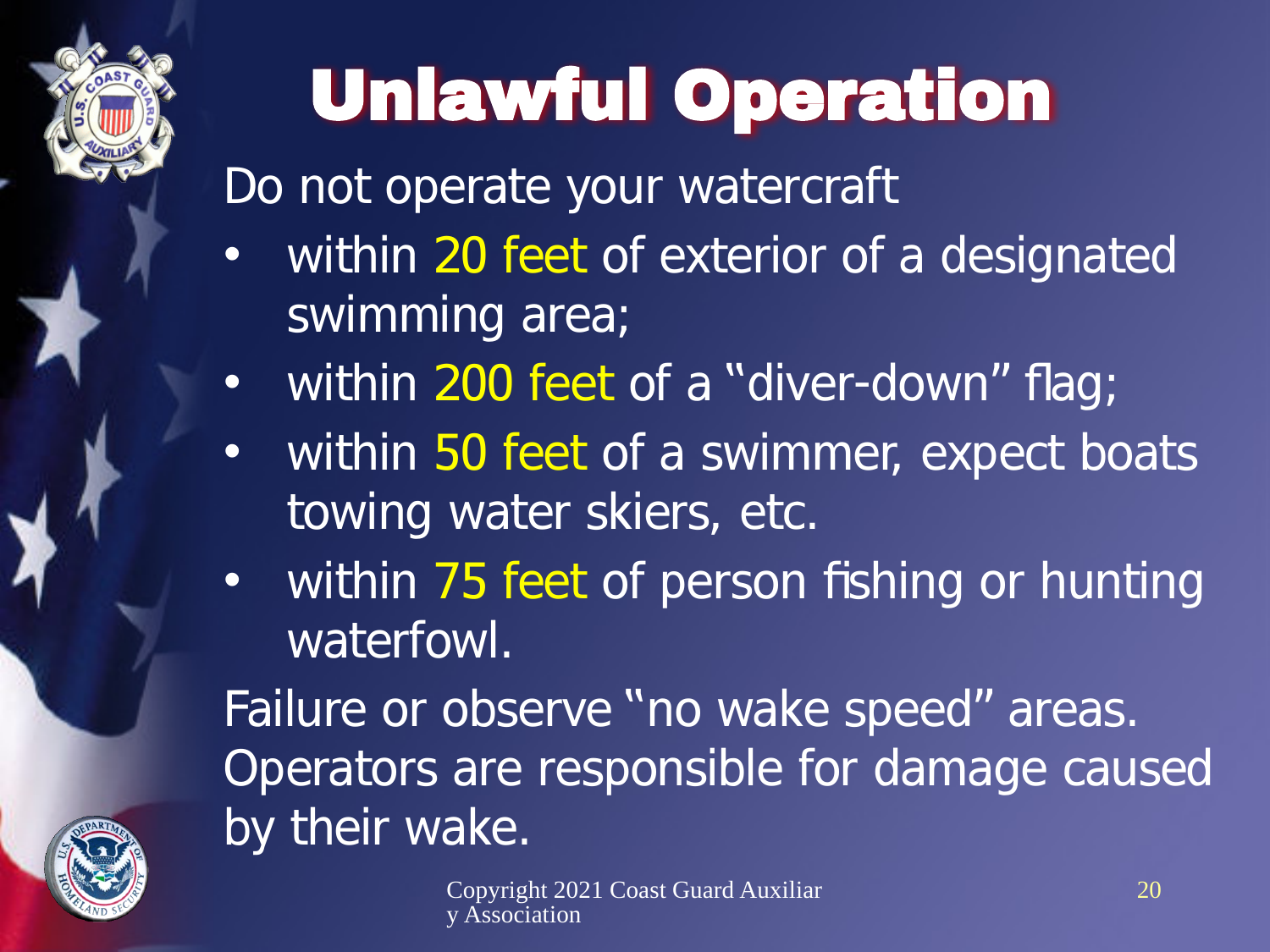

# Unlawful Operation
Do not operate your watercraft
within 20 feet of exterior of a designated swimming area;
within 200 feet of a “diver-down” flag;
within 50 feet of a swimmer, expect boats towing water skiers, etc.
within 75 feet of person fishing or hunting waterfowl.
Failure or observe “no wake speed” areas. Operators are responsible for damage caused by their wake.

Copyright 2021 Coast Guard Auxiliary Association
20